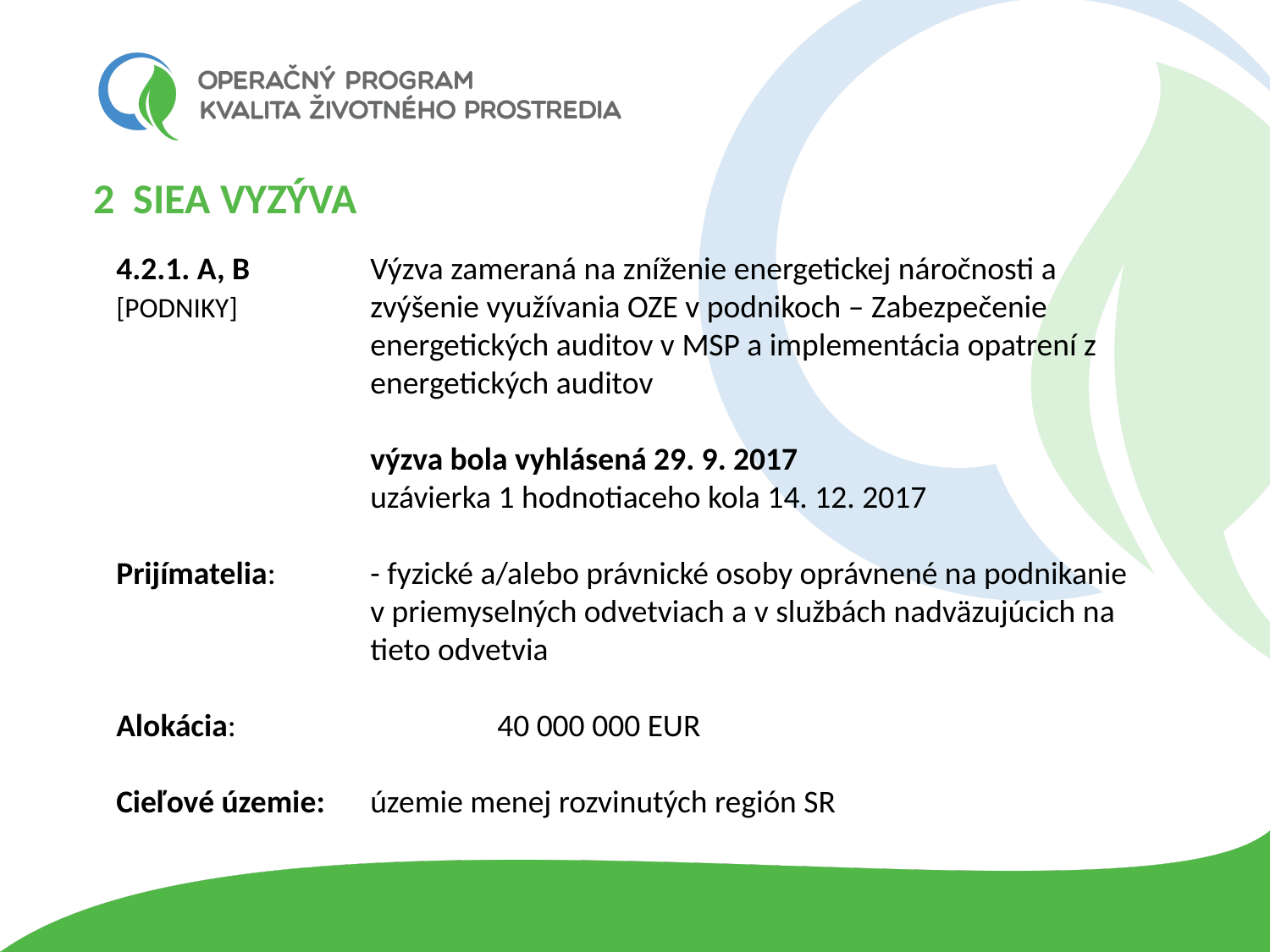

2  SIEA vyzýva
4.2.1. A, B       	Výzva zameraná na zníženie energetickej náročnosti a [PODNIKY]          	zvýšenie využívania OZE v podnikoch – Zabezpečenie 			energetických auditov v MSP a implementácia opatrení z 			energetických auditov

		výzva bola vyhlásená 29. 9. 2017
	         	uzávierka 1 hodnotiaceho kola 14. 12. 2017

Prijímatelia:    	- fyzické a/alebo právnické osoby oprávnené na podnikanie 		v priemyselných odvetviach a v službách nadväzujúcich na 			tieto odvetvia

Alokácia: 	         	40 000 000 EUR

Cieľové územie:  	územie menej rozvinutých región SR